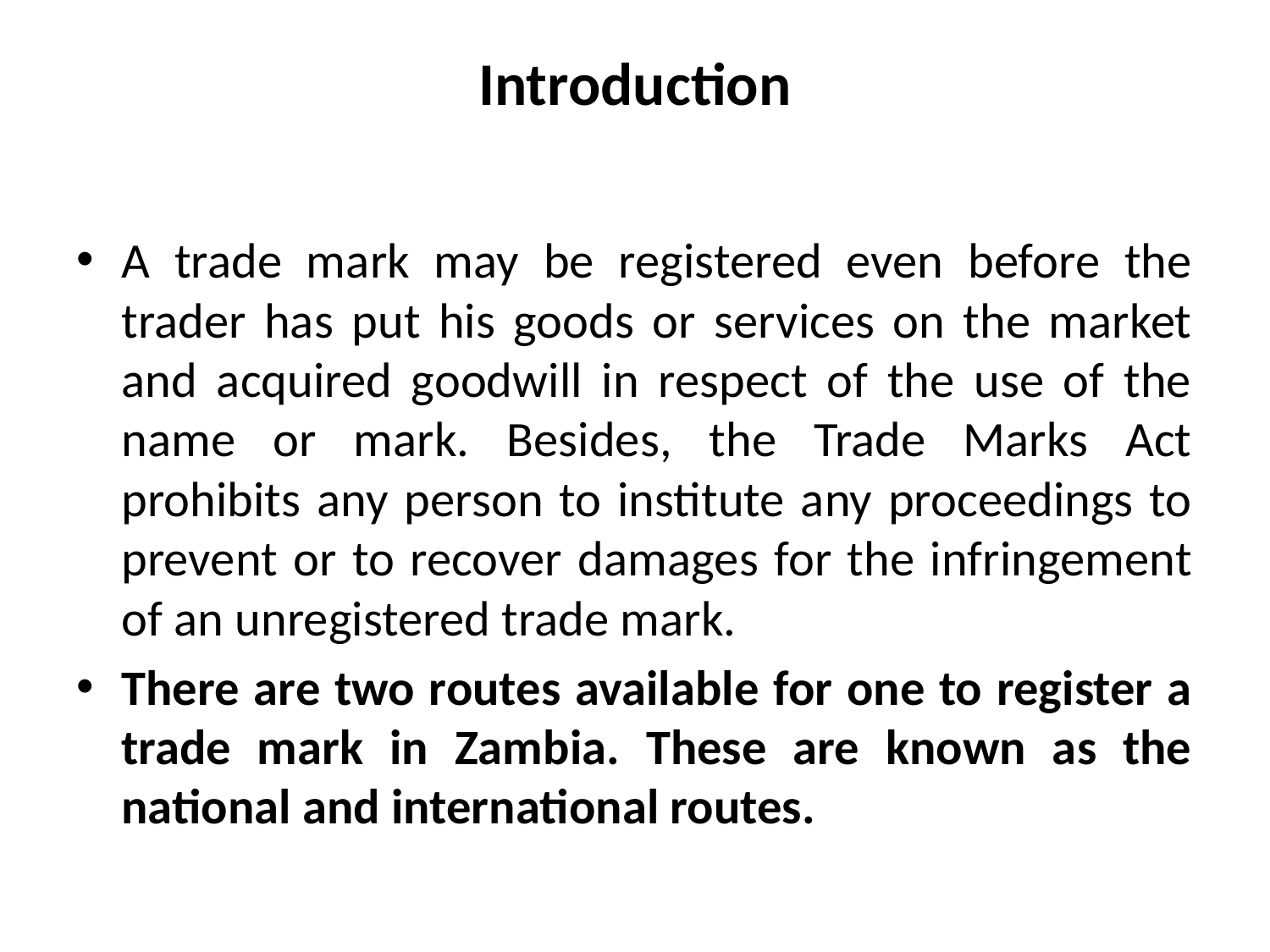

# Introduction
A trade mark may be registered even before the trader has put his goods or services on the market and acquired goodwill in respect of the use of the name or mark. Besides, the Trade Marks Act prohibits any person to institute any proceedings to prevent or to recover damages for the infringement of an unregistered trade mark.
There are two routes available for one to register a trade mark in Zambia. These are known as the national and international routes.